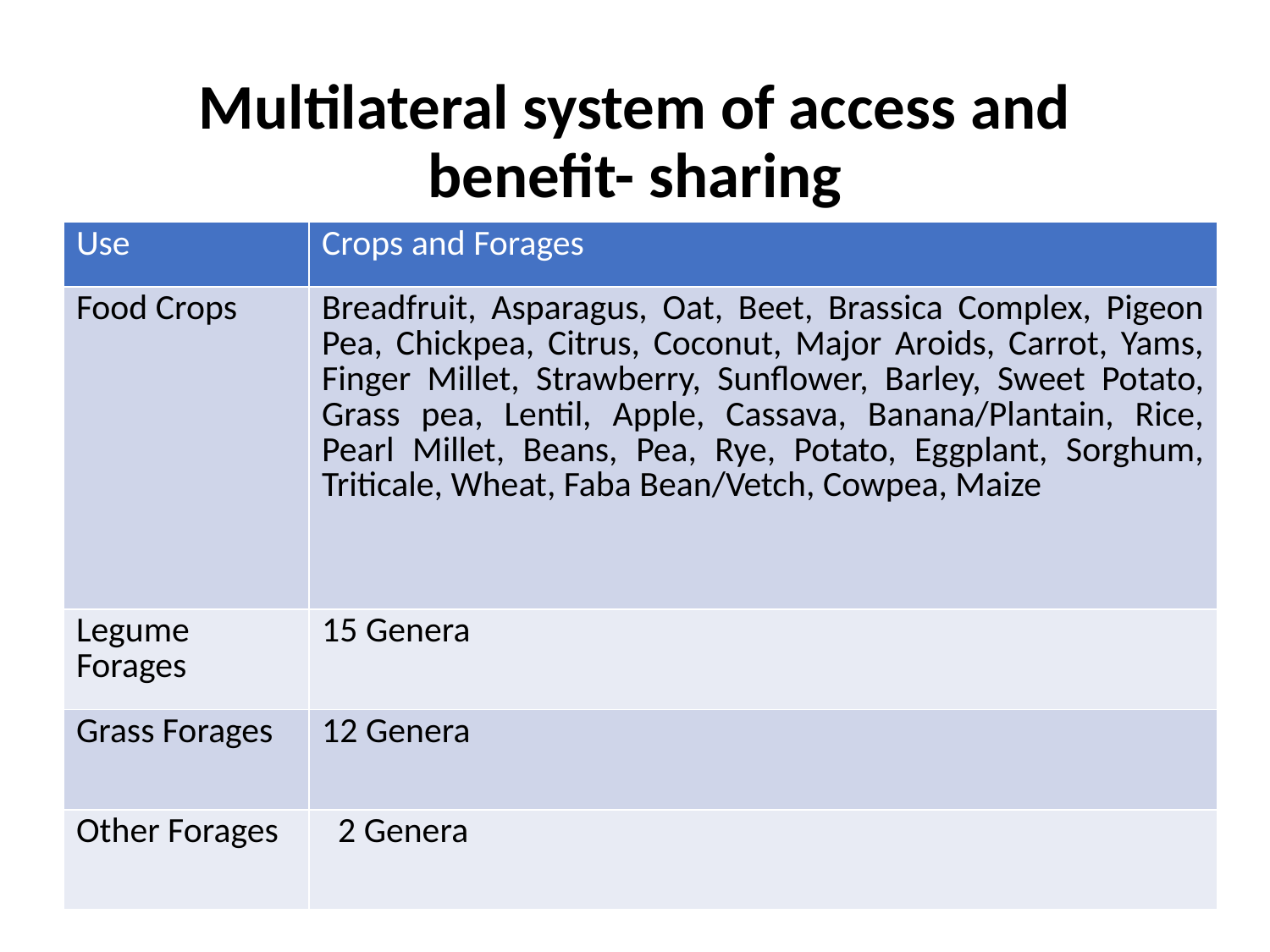

# Multilateral system of access and benefit- sharing
| Use | Crops and Forages |
| --- | --- |
| Food Crops | Breadfruit, Asparagus, Oat, Beet, Brassica Complex, Pigeon Pea, Chickpea, Citrus, Coconut, Major Aroids, Carrot, Yams, Finger Millet, Strawberry, Sunflower, Barley, Sweet Potato, Grass pea, Lentil, Apple, Cassava, Banana/Plantain, Rice, Pearl Millet, Beans, Pea, Rye, Potato, Eggplant, Sorghum, Triticale, Wheat, Faba Bean/Vetch, Cowpea, Maize |
| Legume Forages | 15 Genera |
| Grass Forages | 12 Genera |
| Other Forages | 2 Genera |